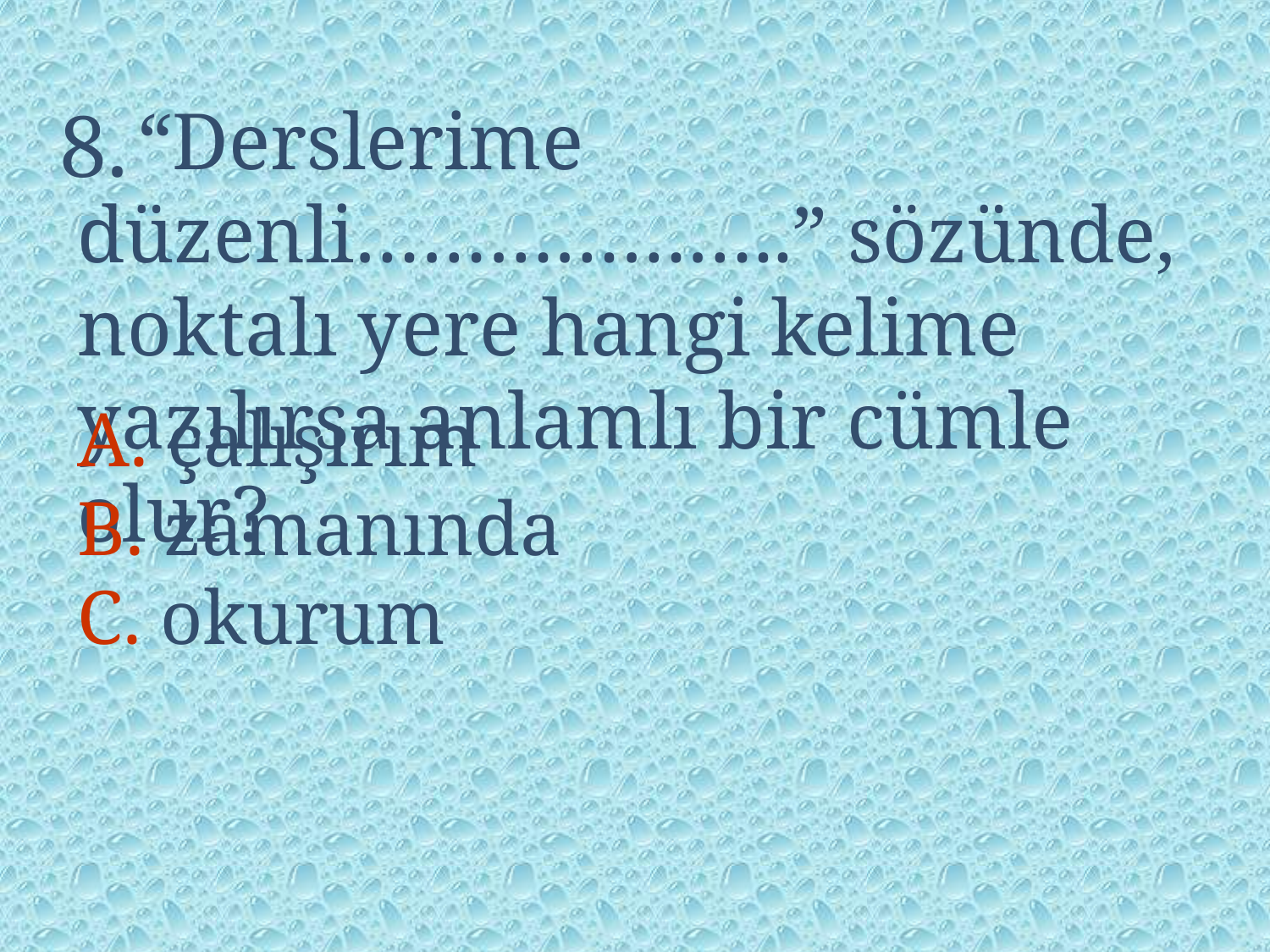

8.
   “Derslerime düzenli………………..” sözünde, noktalı yere hangi kelime yazılırsa anlamlı bir cümle olur?
A. çalışırım
B. zamanında
C. okurum